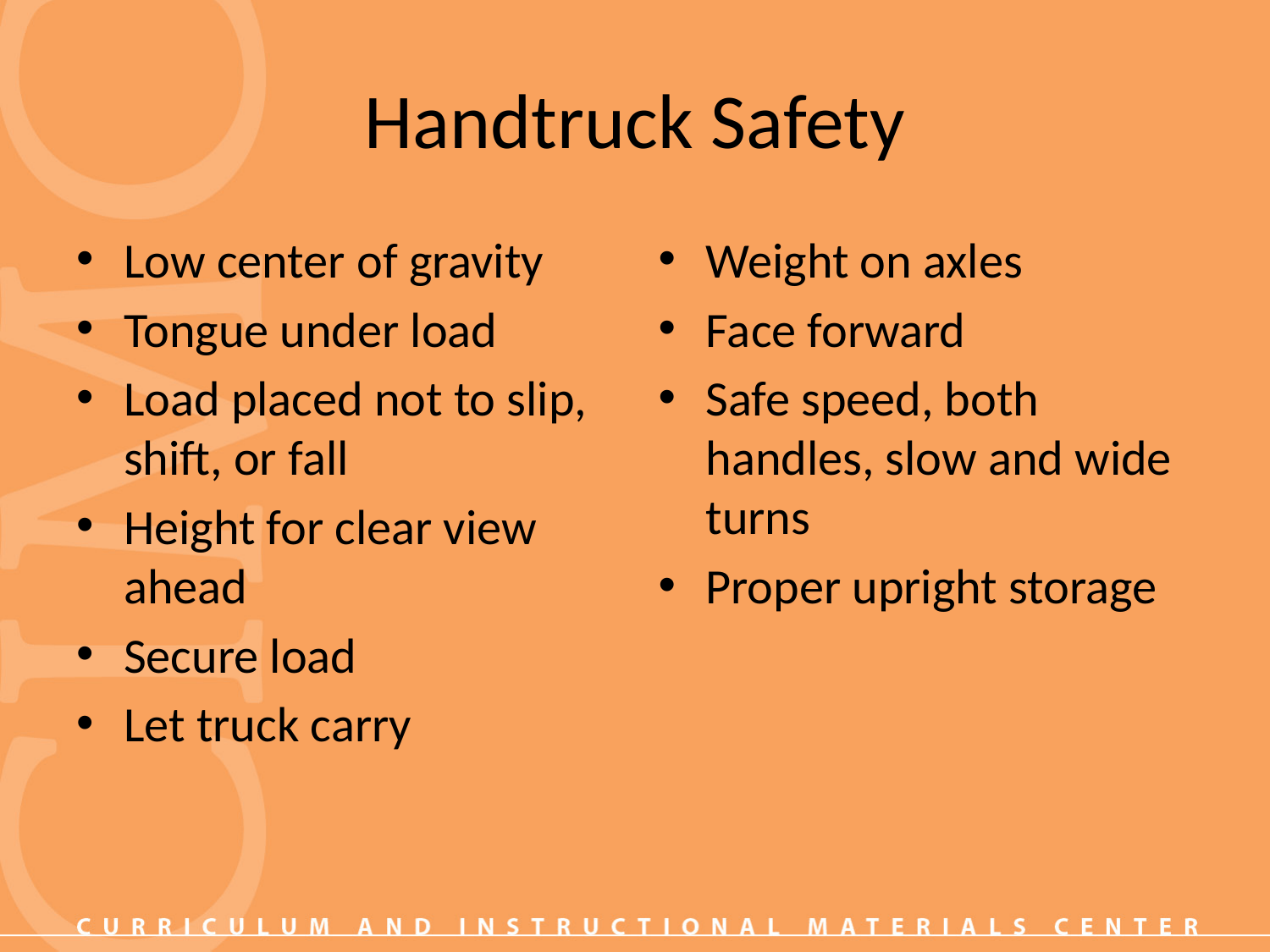

# Handtruck Safety
Low center of gravity
Tongue under load
Load placed not to slip, shift, or fall
Height for clear view ahead
Secure load
Let truck carry
Weight on axles
Face forward
Safe speed, both handles, slow and wide turns
Proper upright storage